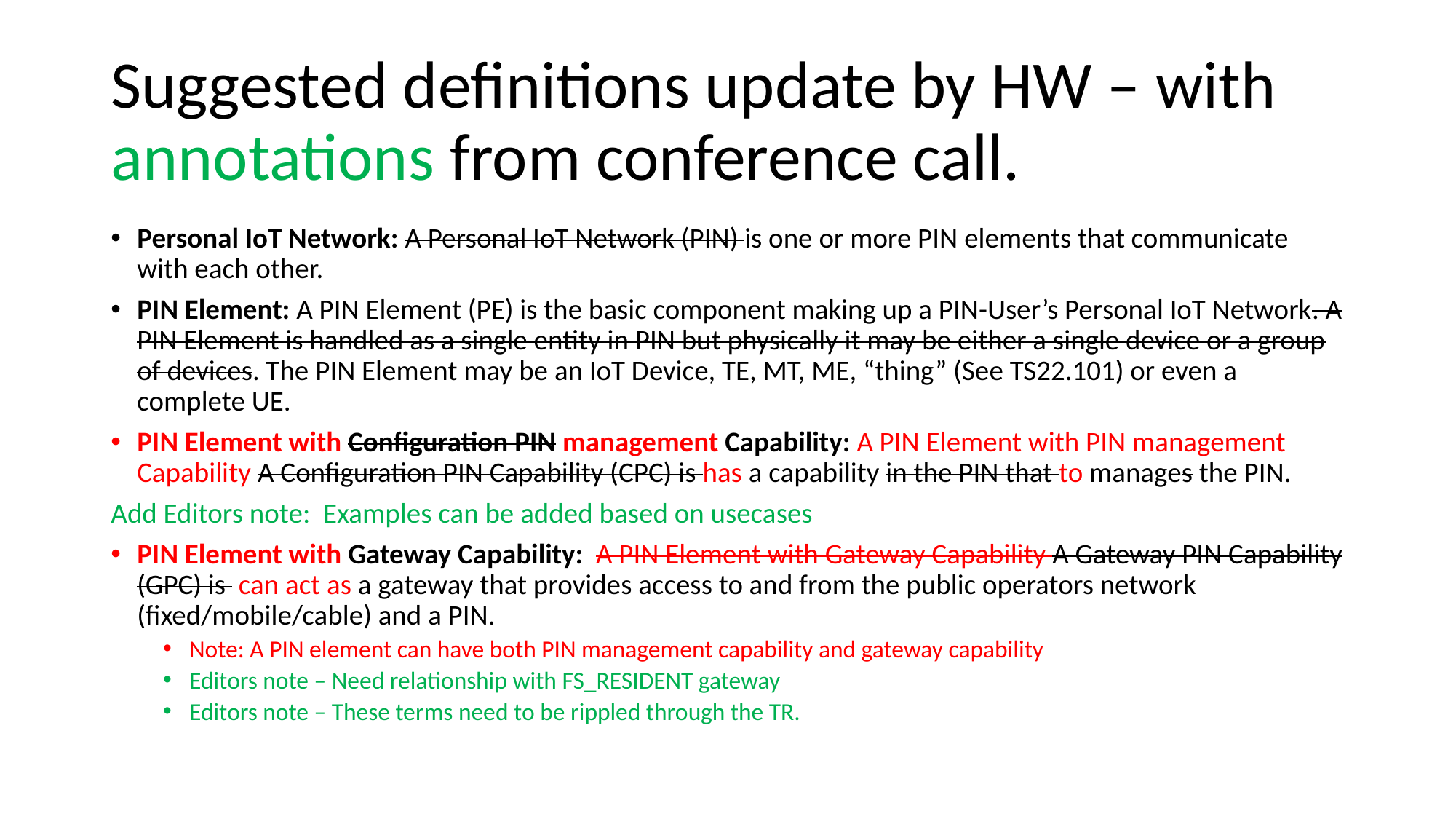

# Suggested definitions update by HW – with annotations from conference call.
Personal IoT Network: A Personal IoT Network (PIN) is one or more PIN elements that communicate with each other.
PIN Element: A PIN Element (PE) is the basic component making up a PIN-User’s Personal IoT Network. A PIN Element is handled as a single entity in PIN but physically it may be either a single device or a group of devices. The PIN Element may be an IoT Device, TE, MT, ME, “thing” (See TS22.101) or even a complete UE.
PIN Element with Configuration PIN management Capability: A PIN Element with PIN management Capability A Configuration PIN Capability (CPC) is has a capability in the PIN that to manages the PIN.
Add Editors note:  Examples can be added based on usecases
PIN Element with Gateway Capability:  A PIN Element with Gateway Capability A Gateway PIN Capability (GPC) is  can act as a gateway that provides access to and from the public operators network (fixed/mobile/cable) and a PIN.
Note: A PIN element can have both PIN management capability and gateway capability
Editors note – Need relationship with FS_RESIDENT gateway
Editors note – These terms need to be rippled through the TR.